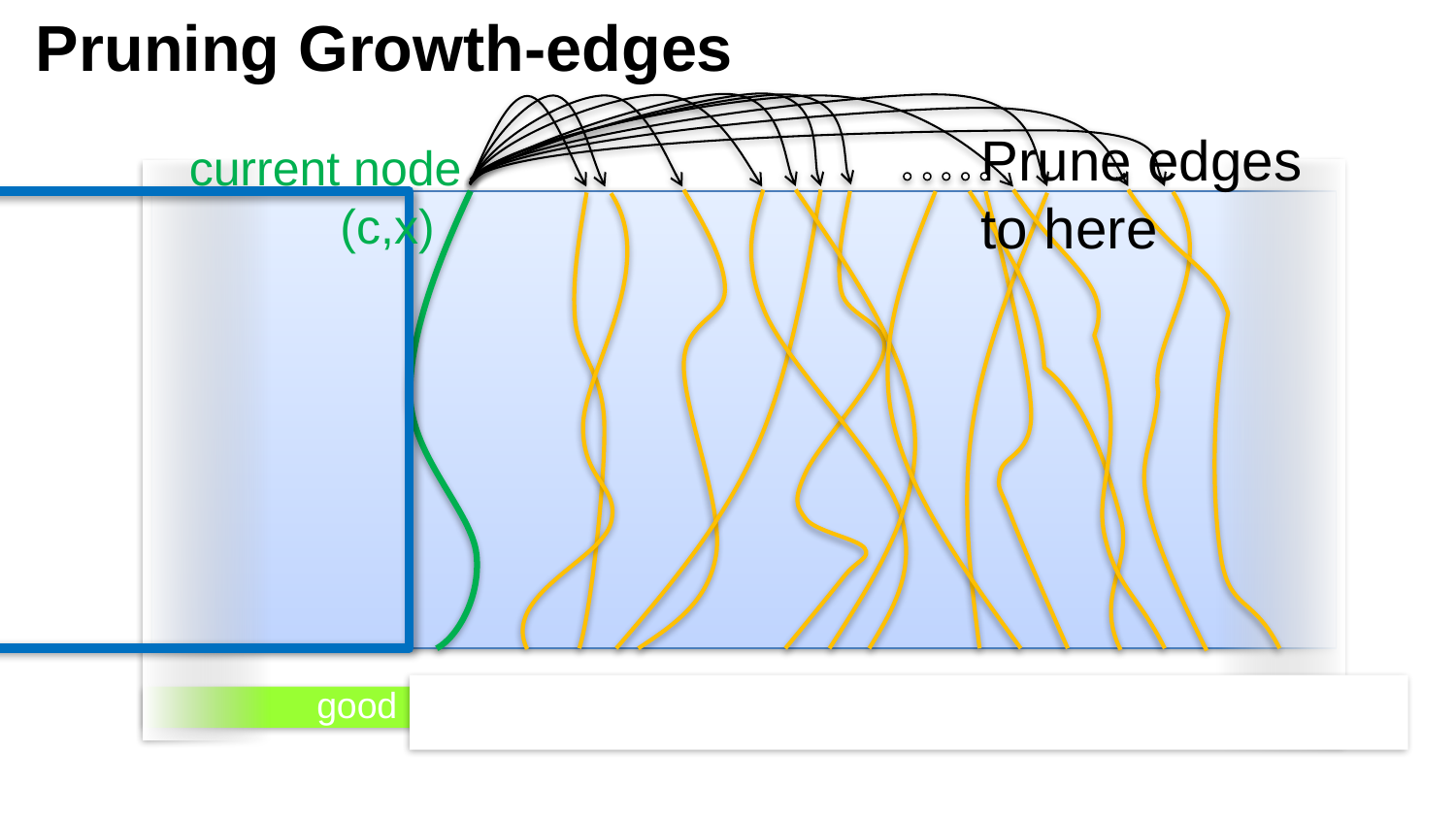

# Pruning Growth-edges

Prune edges
to here
current node
(c,x)

good

bad